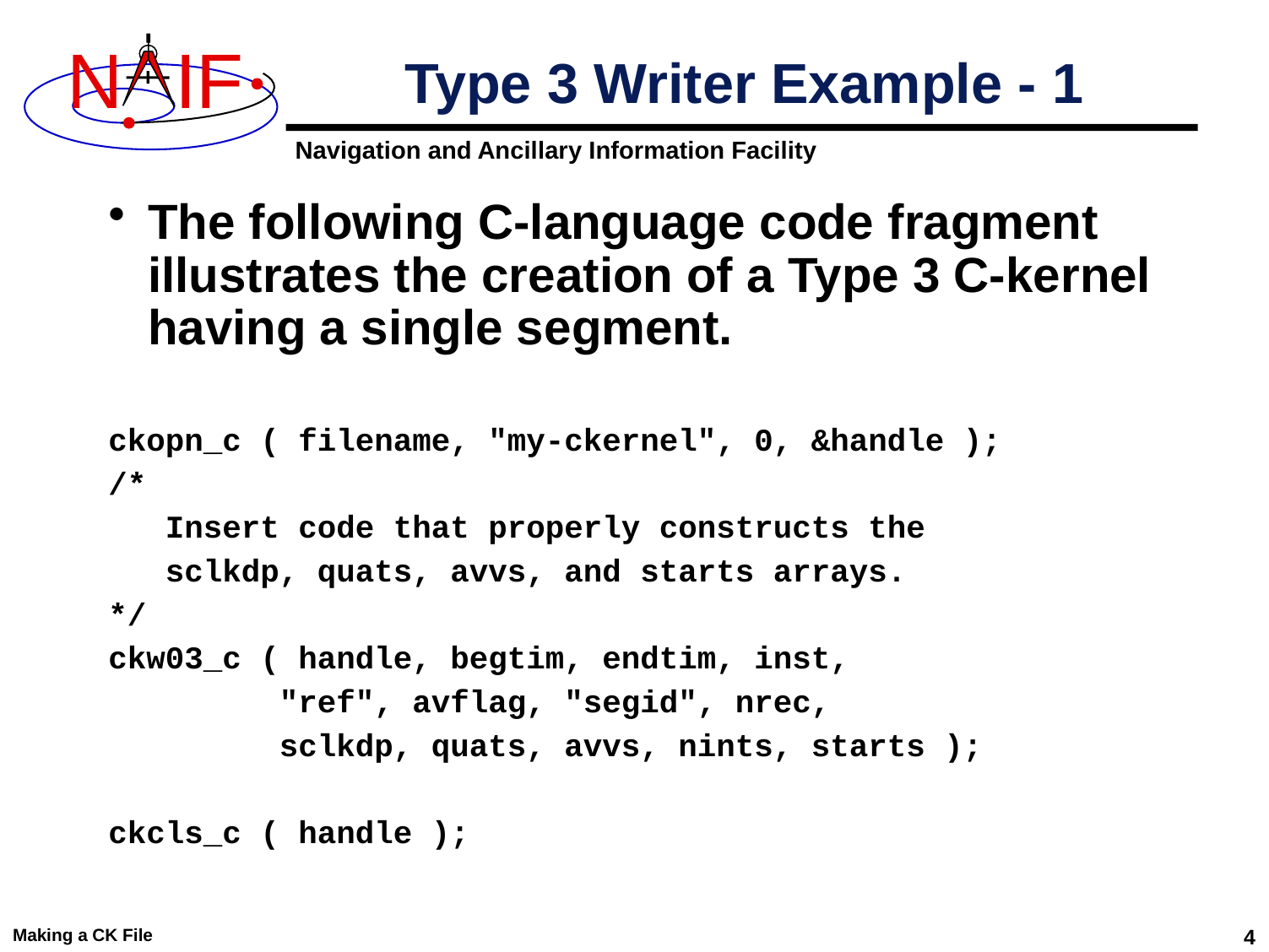

# Type 3 Writer Example - 1
The following C-language code fragment illustrates the creation of a Type 3 C-kernel having a single segment.

ckopn_c ( filename, "my-ckernel", 0, &handle );
/*
   Insert code that properly constructs the
   sclkdp, quats, avvs, and starts arrays.
*/
ckw03_c ( handle, begtim, endtim, inst,
         "ref", avflag, "segid", nrec,
         sclkdp, quats, avvs, nints, starts );

ckcls_c ( handle );
Making a CK File
4